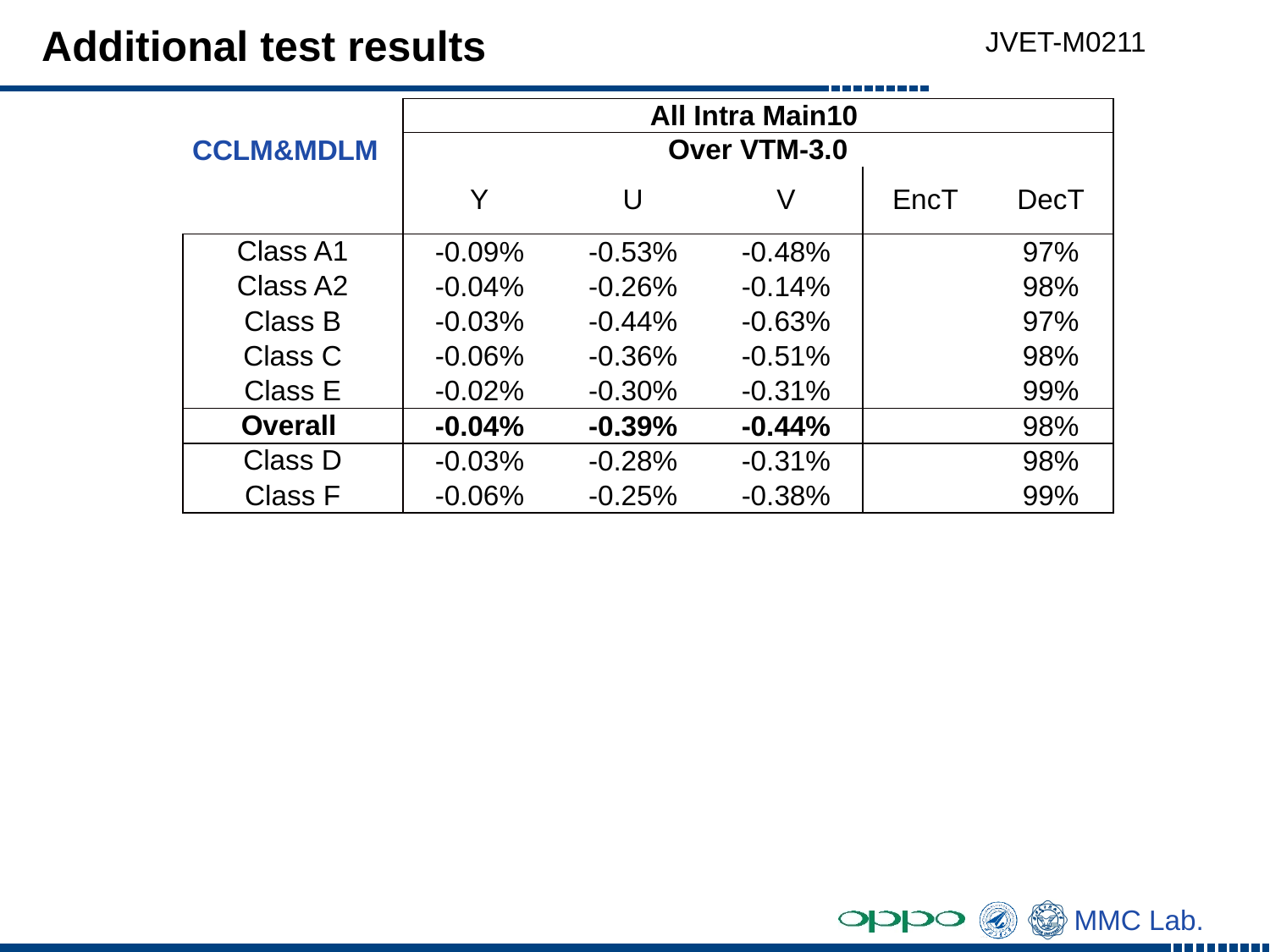

JVET-M0211
# Additional test results
| CCLM&MDLM | All Intra Main10 |  |  |  |  |
| --- | --- | --- | --- | --- | --- |
|  | Over VTM-3.0 |  |  |  |  |
|  | Y | U | V | EncT | DecT |
| Class A1 | -0.09% | -0.53% | -0.48% |  | 97% |
| Class A2 | -0.04% | -0.26% | -0.14% |  | 98% |
| Class B | -0.03% | -0.44% | -0.63% |  | 97% |
| Class C | -0.06% | -0.36% | -0.51% |  | 98% |
| Class E | -0.02% | -0.30% | -0.31% |  | 99% |
| Overall | -0.04% | -0.39% | -0.44% |  | 98% |
| Class D | -0.03% | -0.28% | -0.31% |  | 98% |
| Class F | -0.06% | -0.25% | -0.38% |  | 99% |